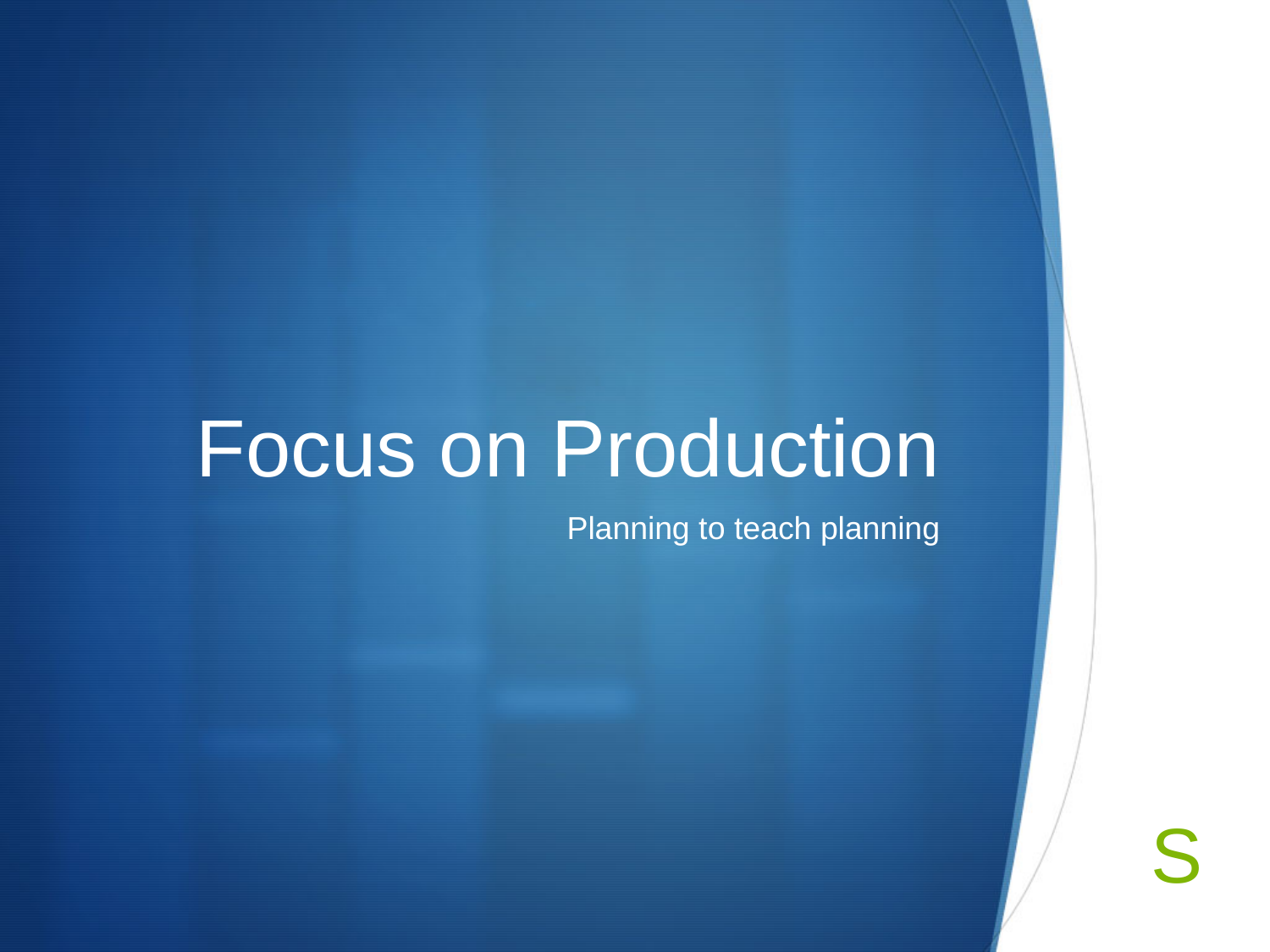

# Focus on Production
Planning to teach planning